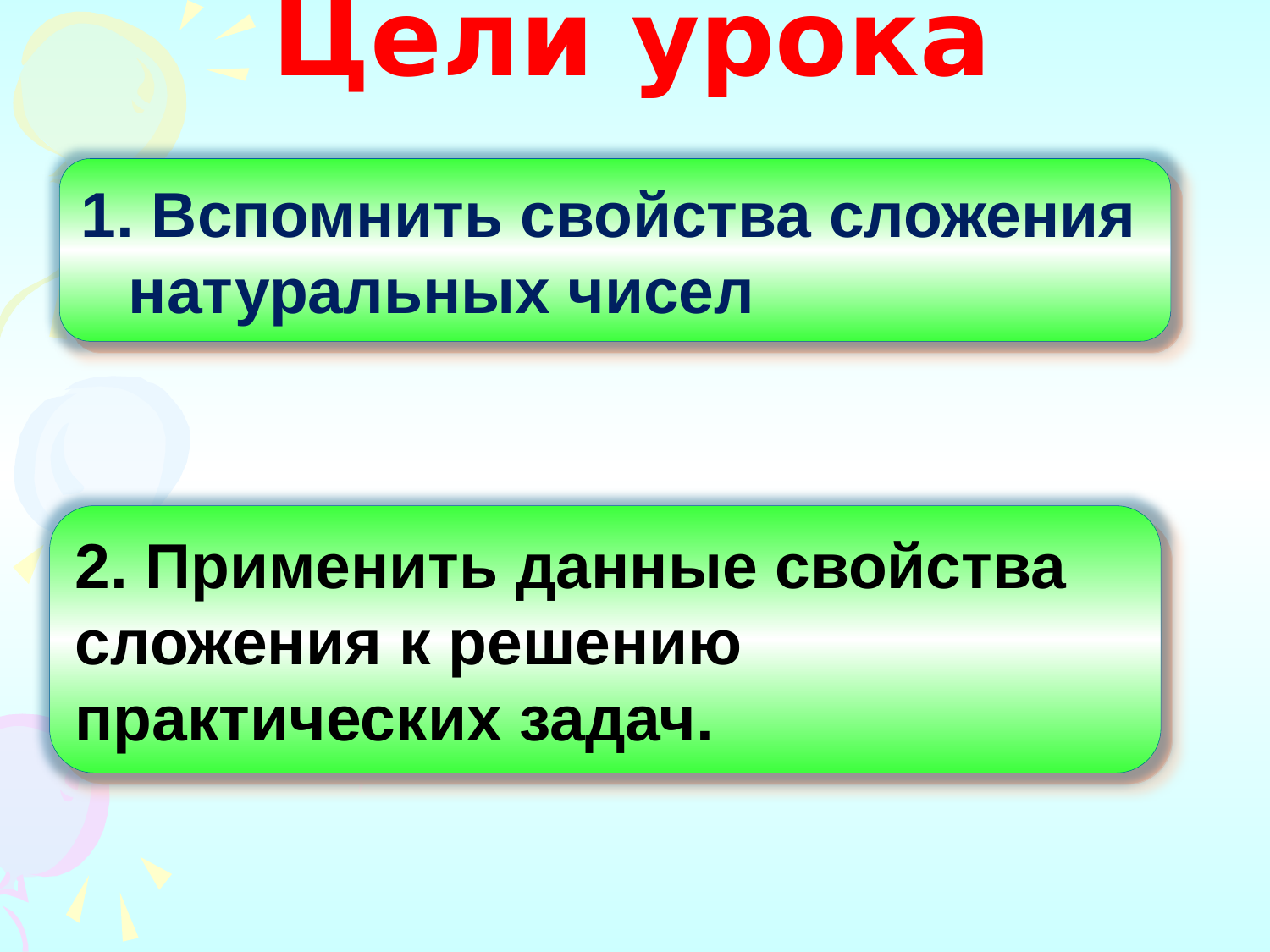

# Цели урока
1. Вспомнить свойства сложения натуральных чисел
2. Применить данные свойства сложения к решению практических задач.